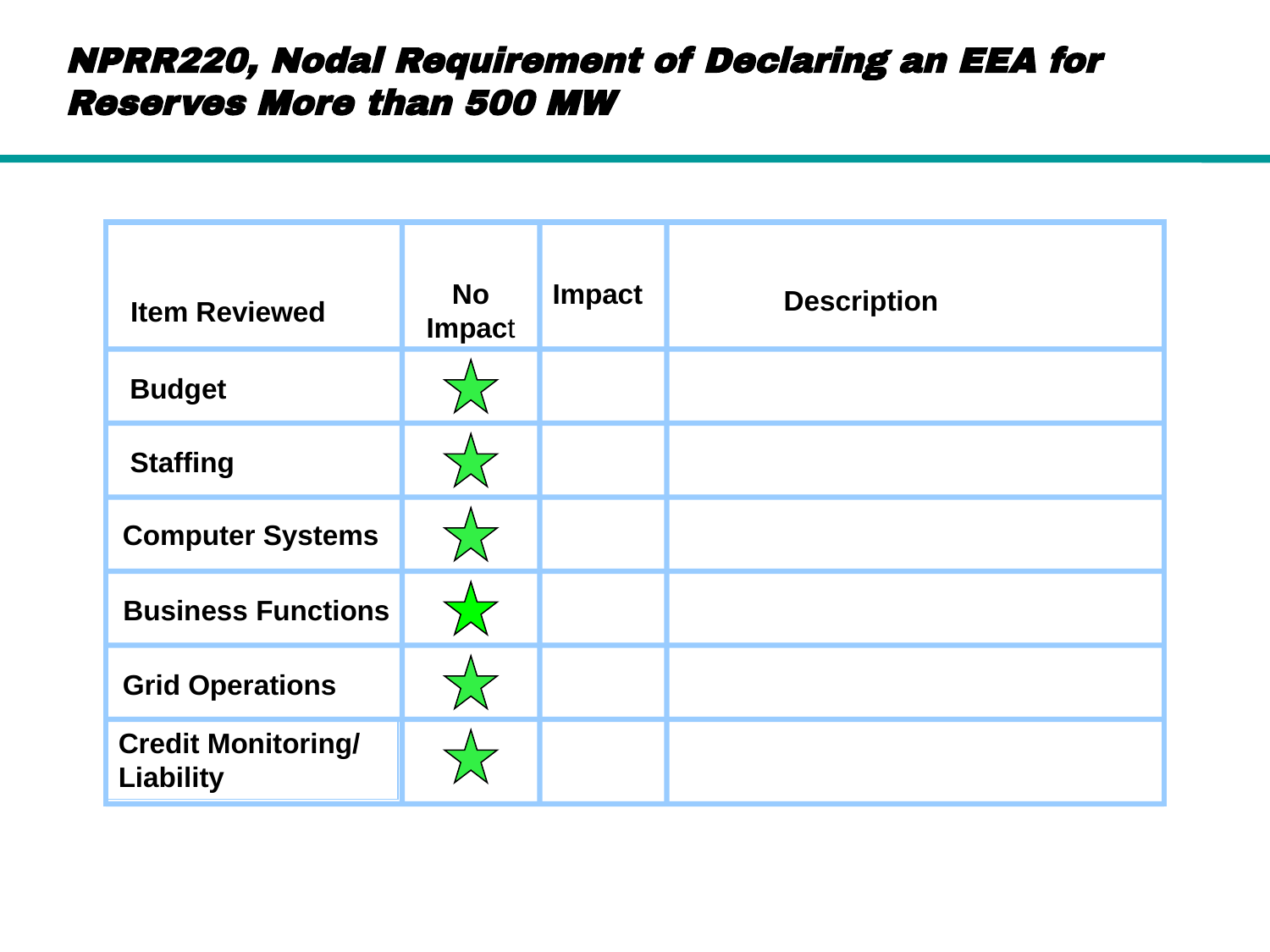

NPRR220, Nodal Requirement of Declaring an EEA for Reserves More than 500 MW

No
Impact
Impact
Description
Item Reviewed

Budget

Staffing

Computer Systems

Business Functions

Grid Operations

Credit Monitoring/
Liability